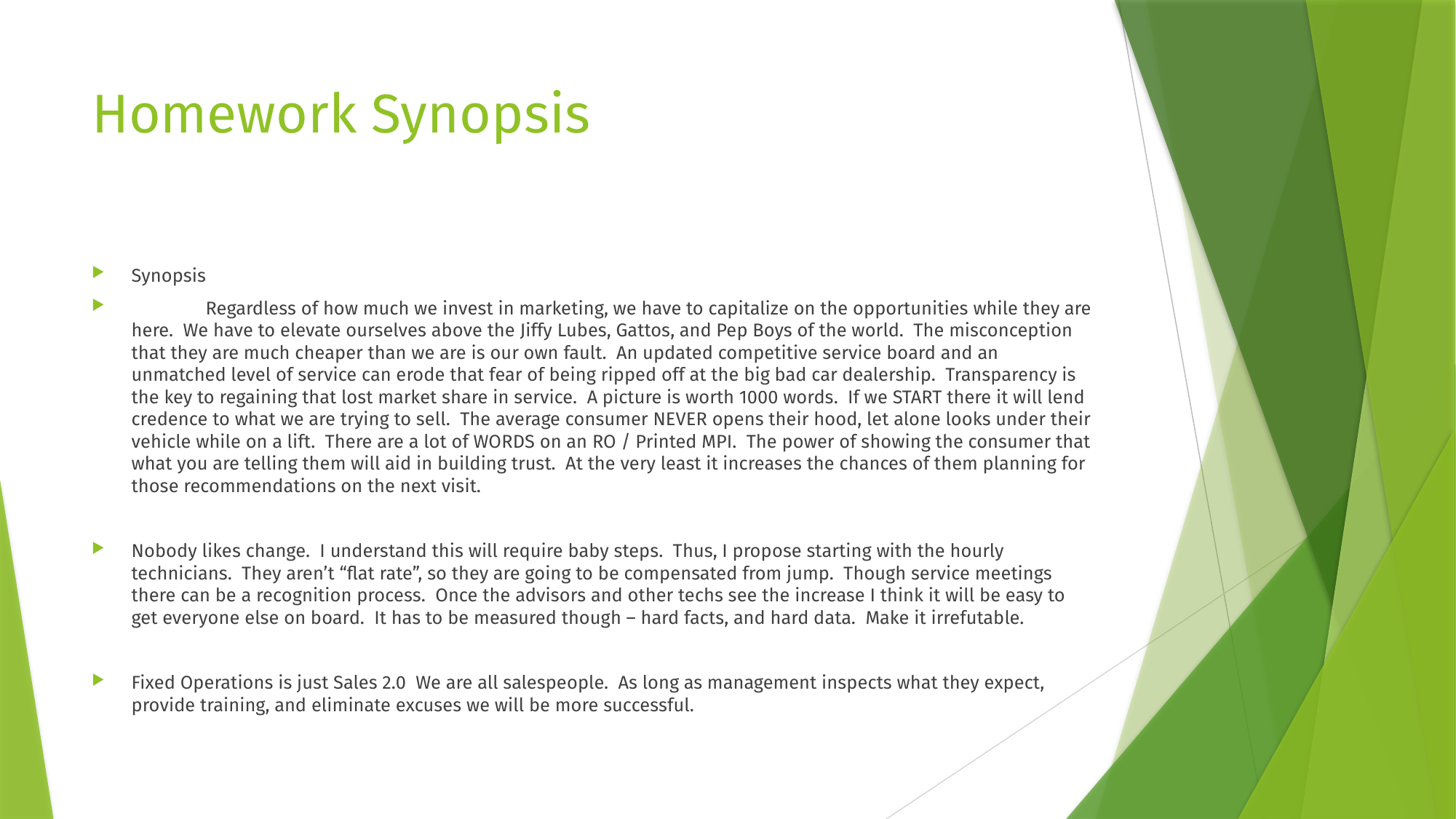

# Homework Synopsis
Synopsis
	Regardless of how much we invest in marketing, we have to capitalize on the opportunities while they are here.  We have to elevate ourselves above the Jiffy Lubes, Gattos, and Pep Boys of the world.  The misconception that they are much cheaper than we are is our own fault.  An updated competitive service board and an unmatched level of service can erode that fear of being ripped off at the big bad car dealership.  Transparency is the key to regaining that lost market share in service.  A picture is worth 1000 words.  If we START there it will lend credence to what we are trying to sell.  The average consumer NEVER opens their hood, let alone looks under their vehicle while on a lift.  There are a lot of WORDS on an RO / Printed MPI.  The power of showing the consumer that what you are telling them will aid in building trust.  At the very least it increases the chances of them planning for those recommendations on the next visit.

Nobody likes change.  I understand this will require baby steps.  Thus, I propose starting with the hourly technicians.  They aren’t “flat rate”, so they are going to be compensated from jump.  Though service meetings there can be a recognition process.  Once the advisors and other techs see the increase I think it will be easy to get everyone else on board.  It has to be measured though – hard facts, and hard data.  Make it irrefutable.

Fixed Operations is just Sales 2.0  We are all salespeople.  As long as management inspects what they expect, provide training, and eliminate excuses we will be more successful.